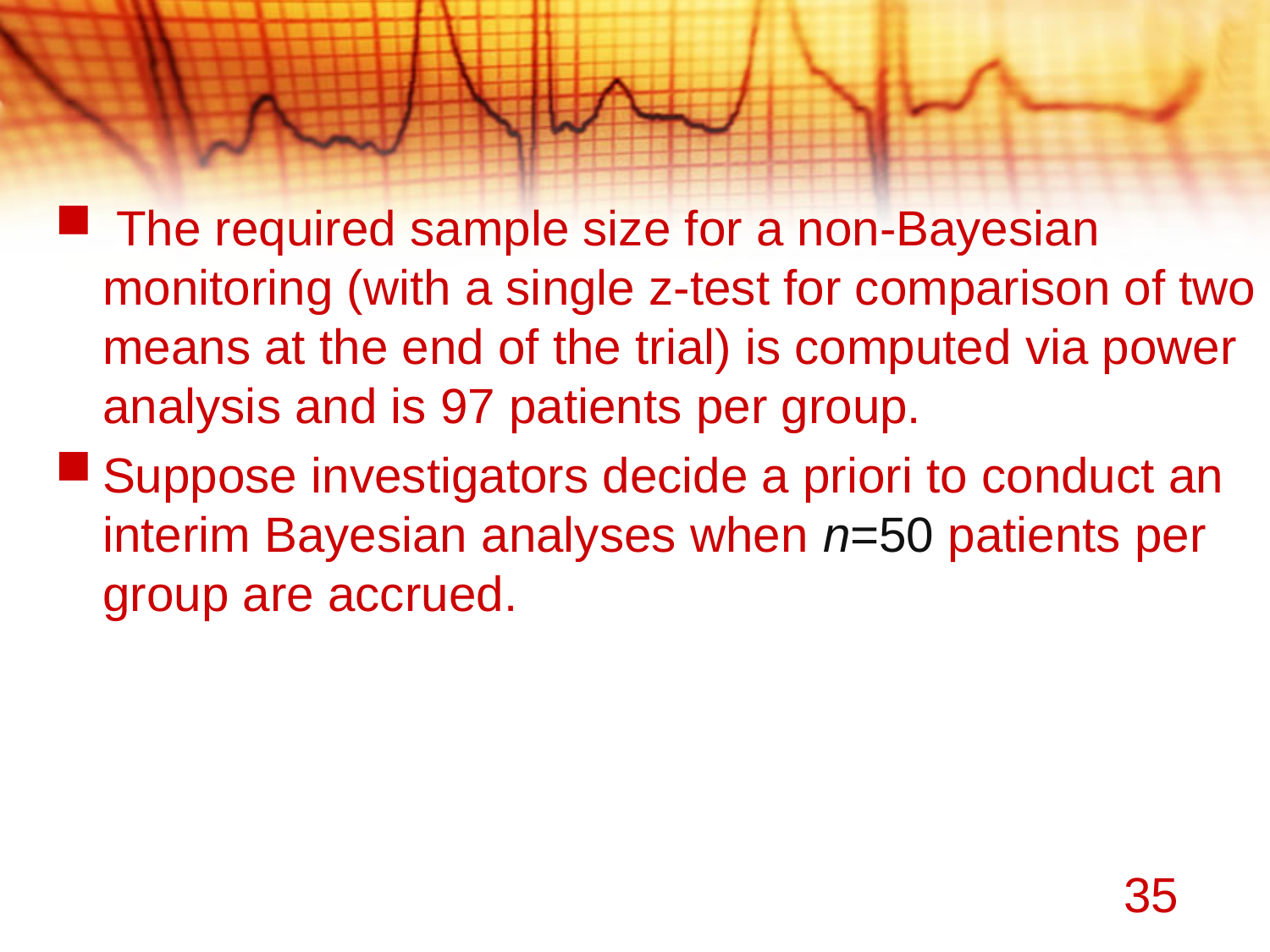

The required sample size for a non-Bayesian monitoring (with a single z-test for comparison of two means at the end of the trial) is computed via power analysis and is 97 patients per group.
Suppose investigators decide a priori to conduct an interim Bayesian analyses when n=50 patients per group are accrued.

35